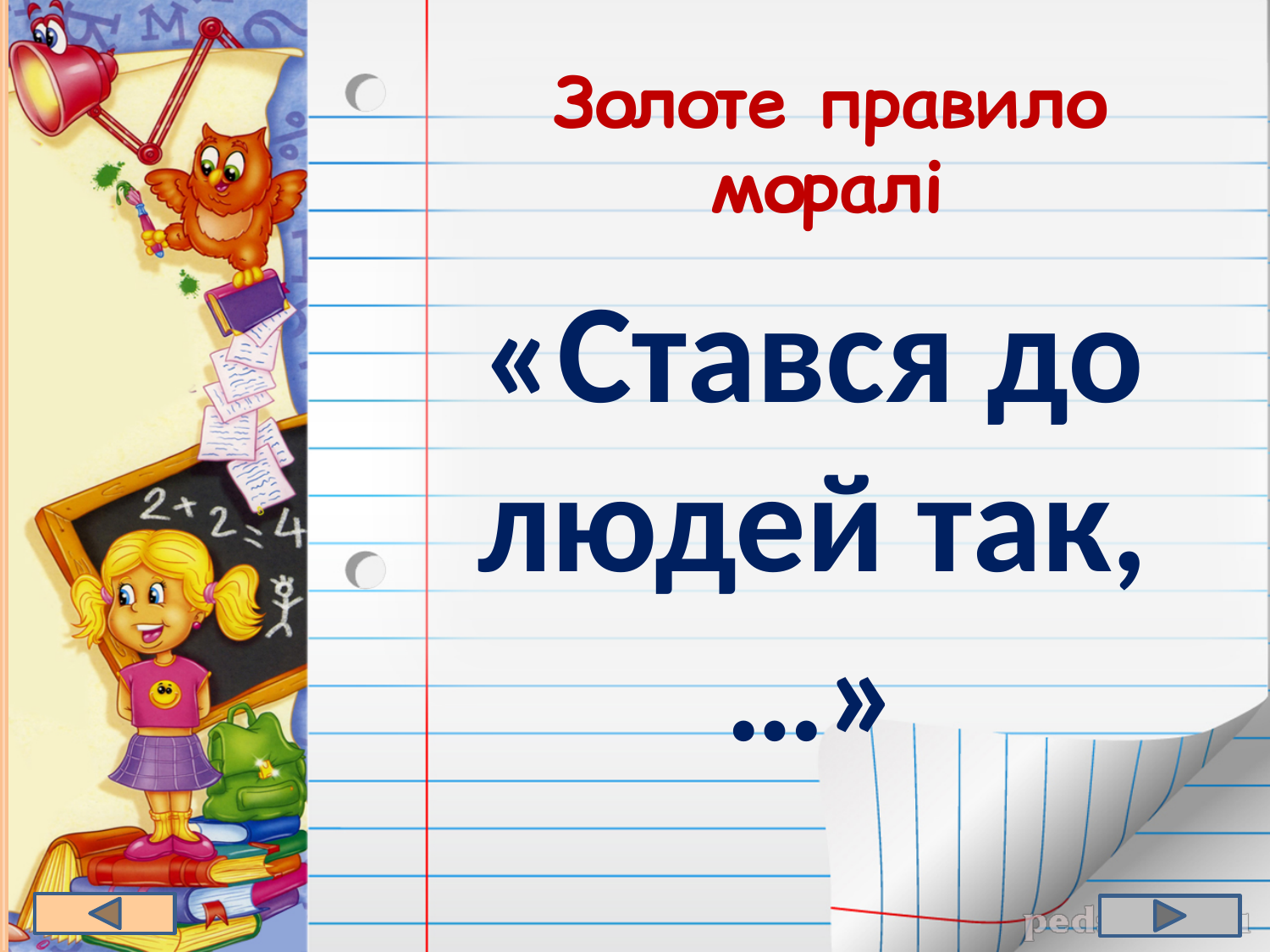

Золоте правило моралі

«Стався до людей так, …»